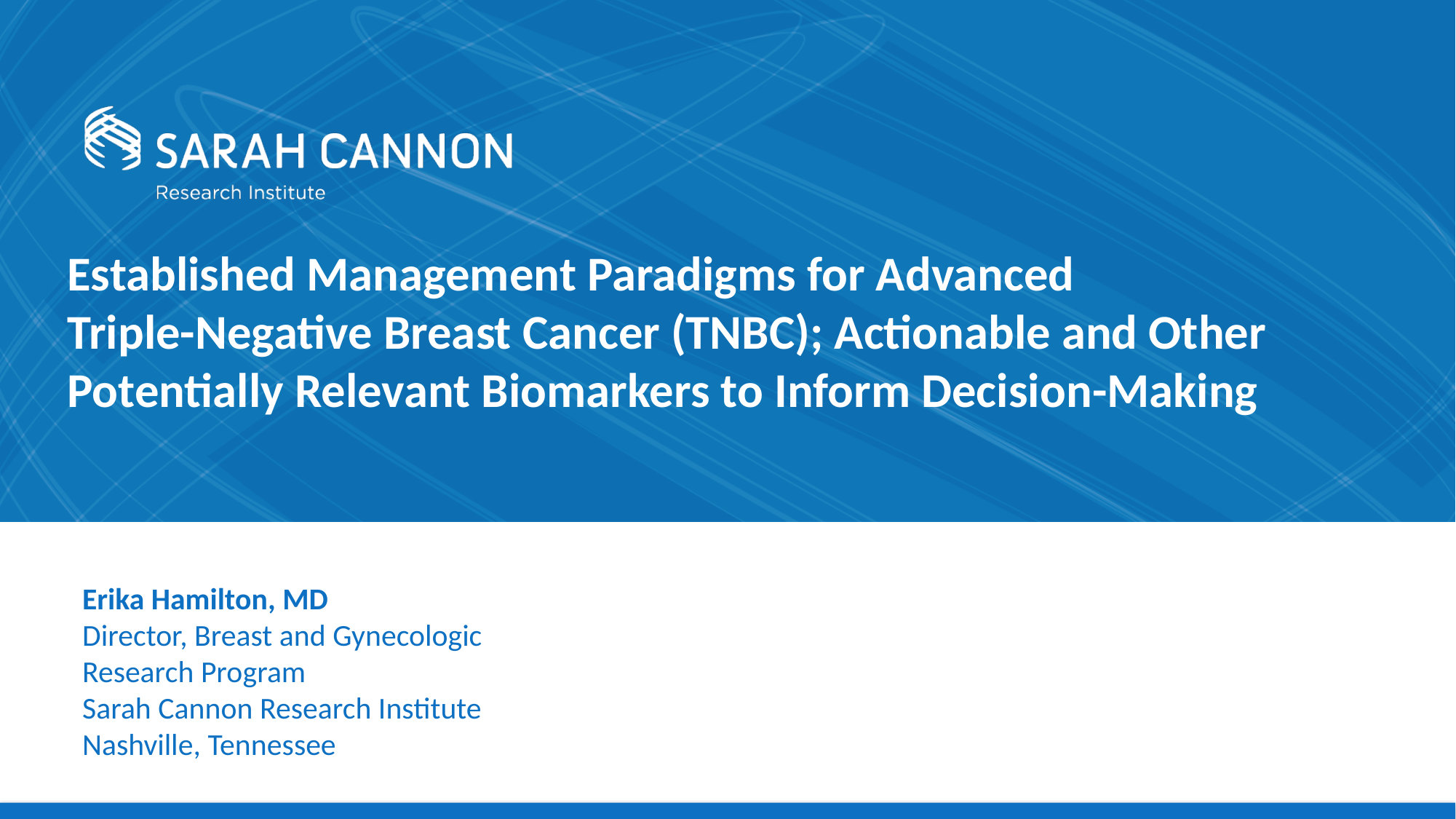

# Established Management Paradigms for Advanced Triple-Negative Breast Cancer (TNBC); Actionable and Other Potentially Relevant Biomarkers to Inform Decision-Making
Erika Hamilton, MD
Director, Breast and Gynecologic
Research Program
Sarah Cannon Research Institute
Nashville, Tennessee